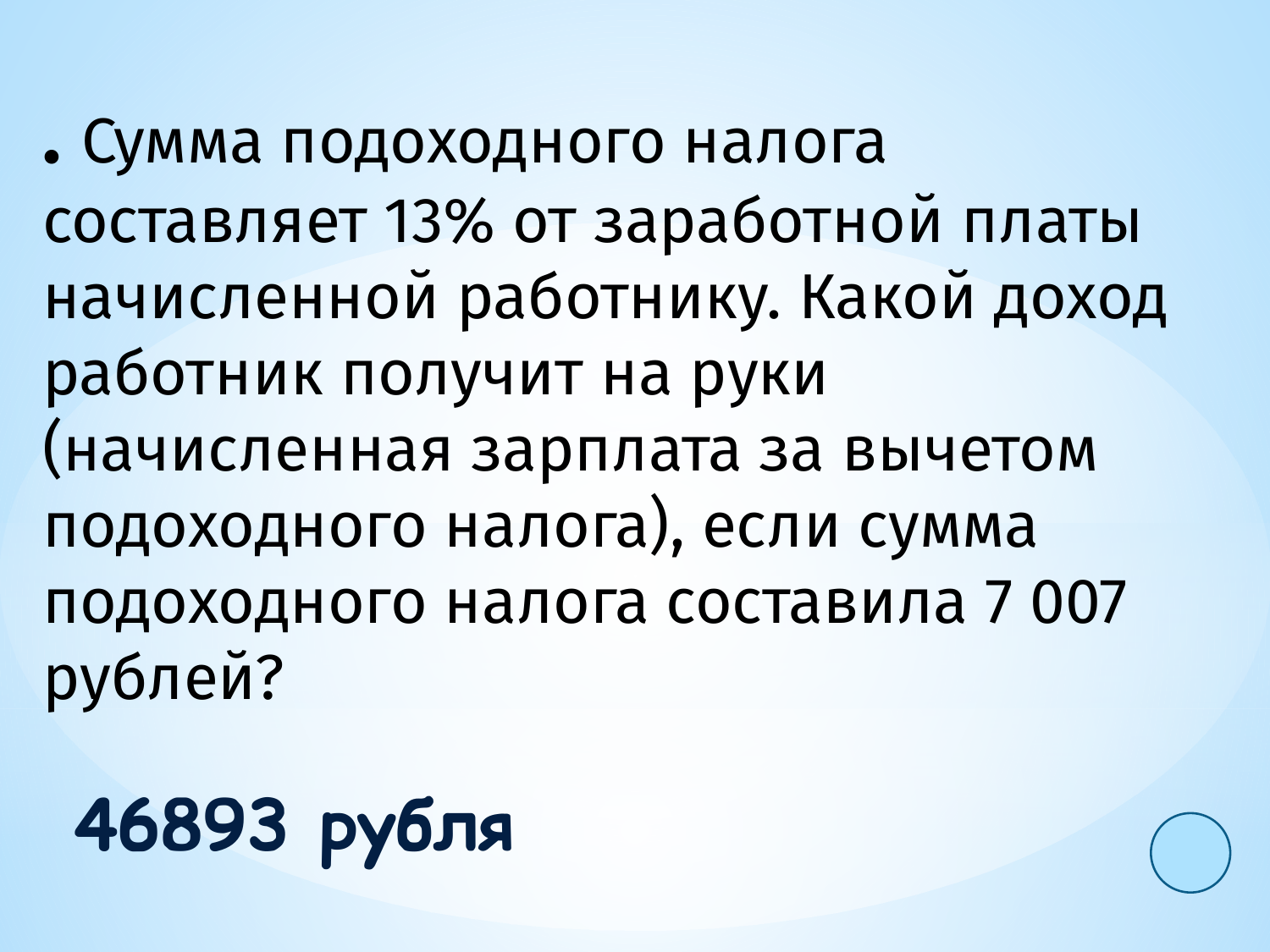

. Сумма подоходного налога составляет 13% от заработной платы начисленной работнику. Какой доход работник получит на руки (начисленная зарплата за вычетом подоходного налога), если сумма подоходного налога составила 7 007 рублей?
46893 рубля